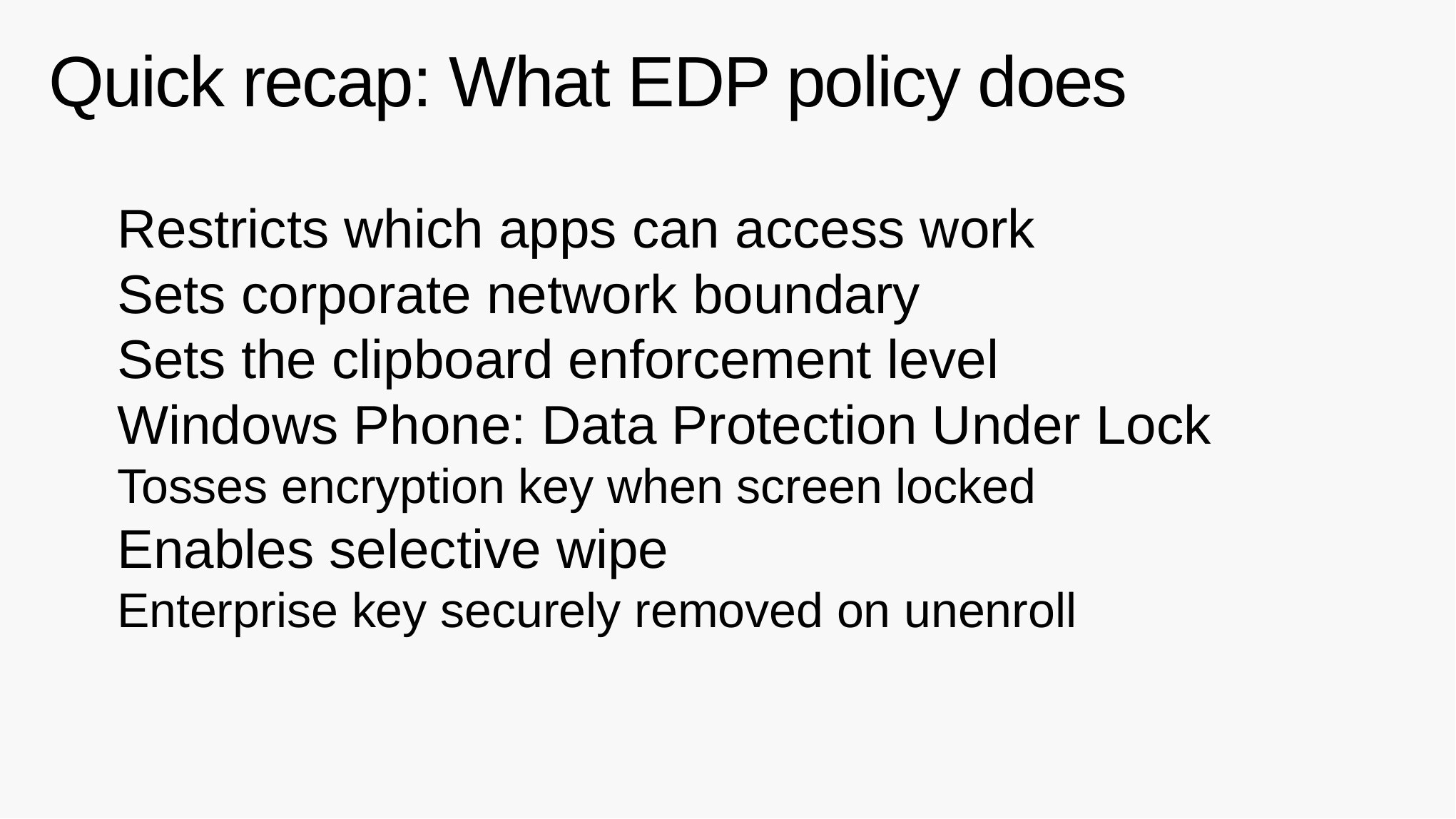

# Quick recap: What EDP policy does
Restricts which apps can access work
Sets corporate network boundary
Sets the clipboard enforcement level
Windows Phone: Data Protection Under Lock
Tosses encryption key when screen locked
Enables selective wipe
Enterprise key securely removed on unenroll